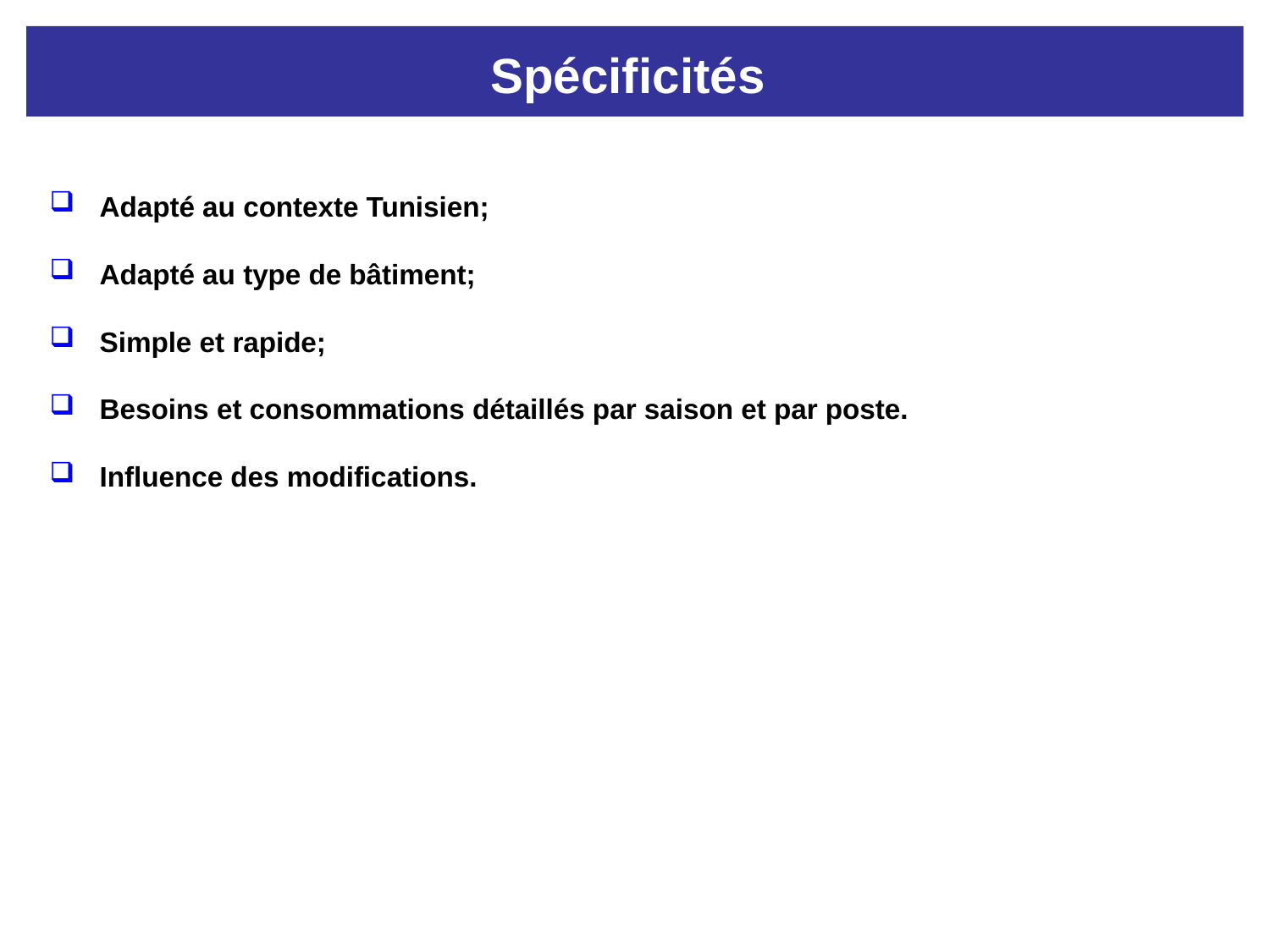

Spécificités

Adapté au contexte Tunisien;
Adapté au type de bâtiment;
Simple et rapide;
Besoins et consommations détaillés par saison et par poste.
Influence des modifications.